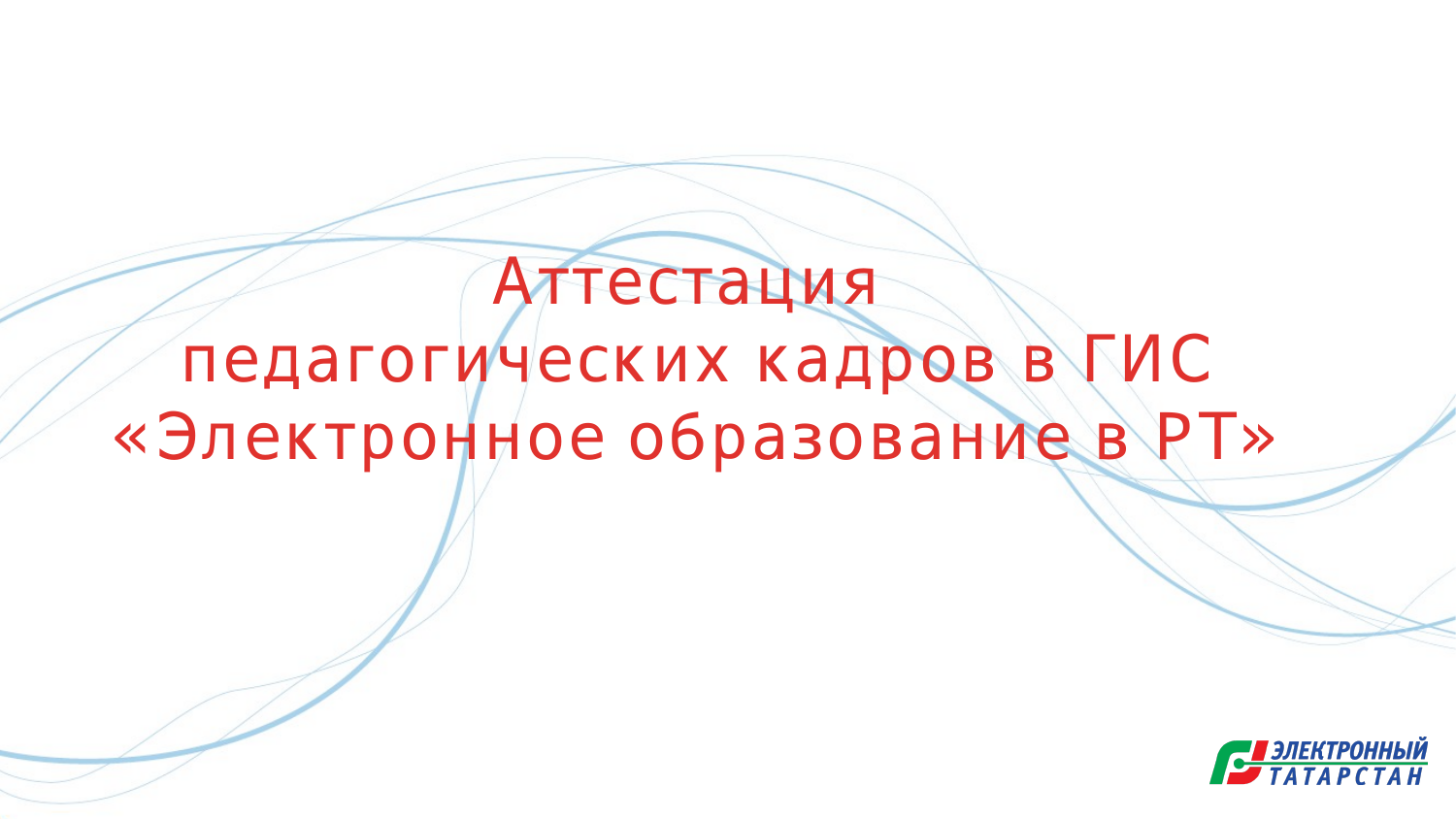

# Аттестация педагогических кадров в ГИС «Электронное образование в РТ»